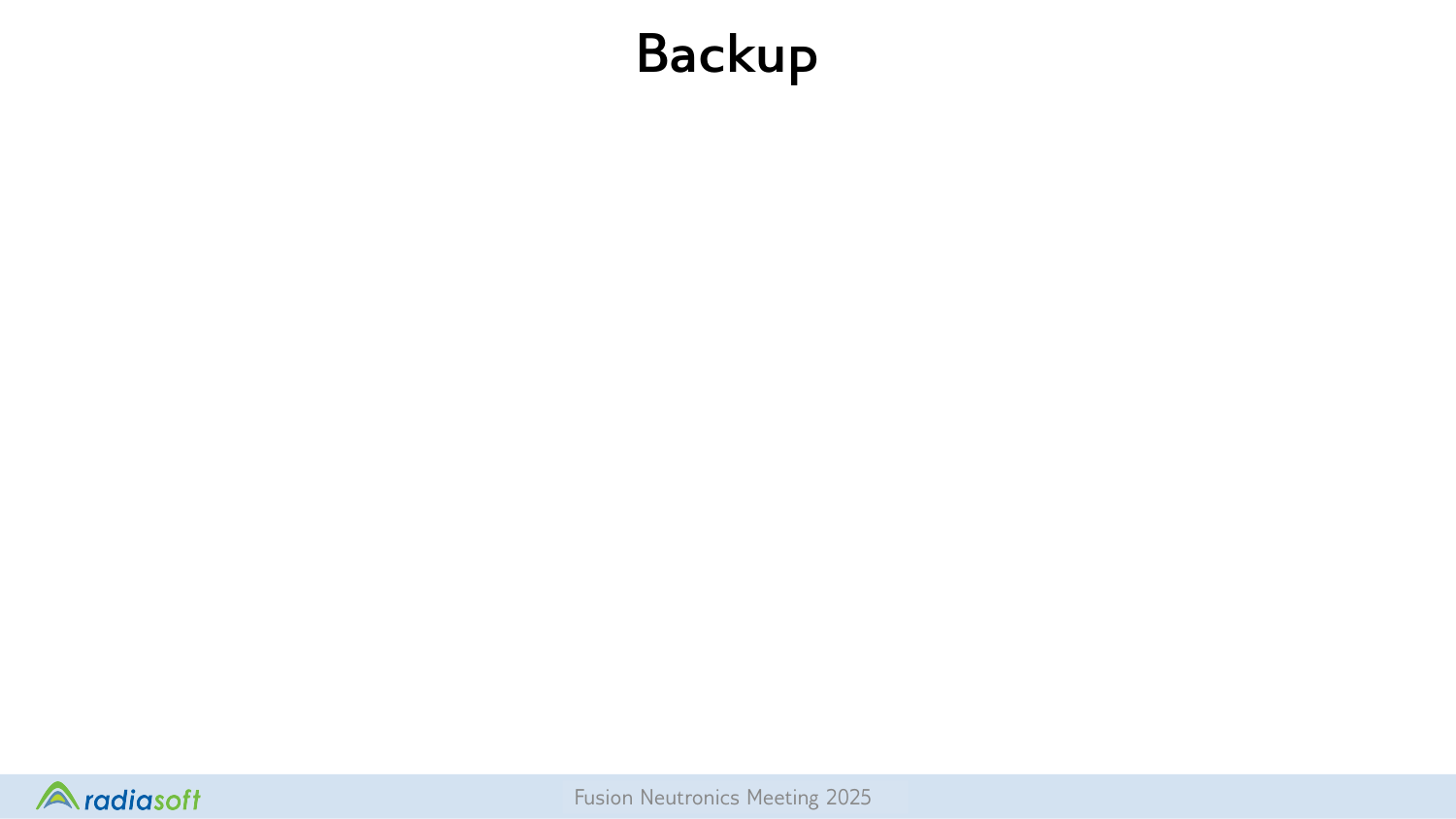

# Backup

ZAP Energy
Fusion Neutronics Meeting 2025